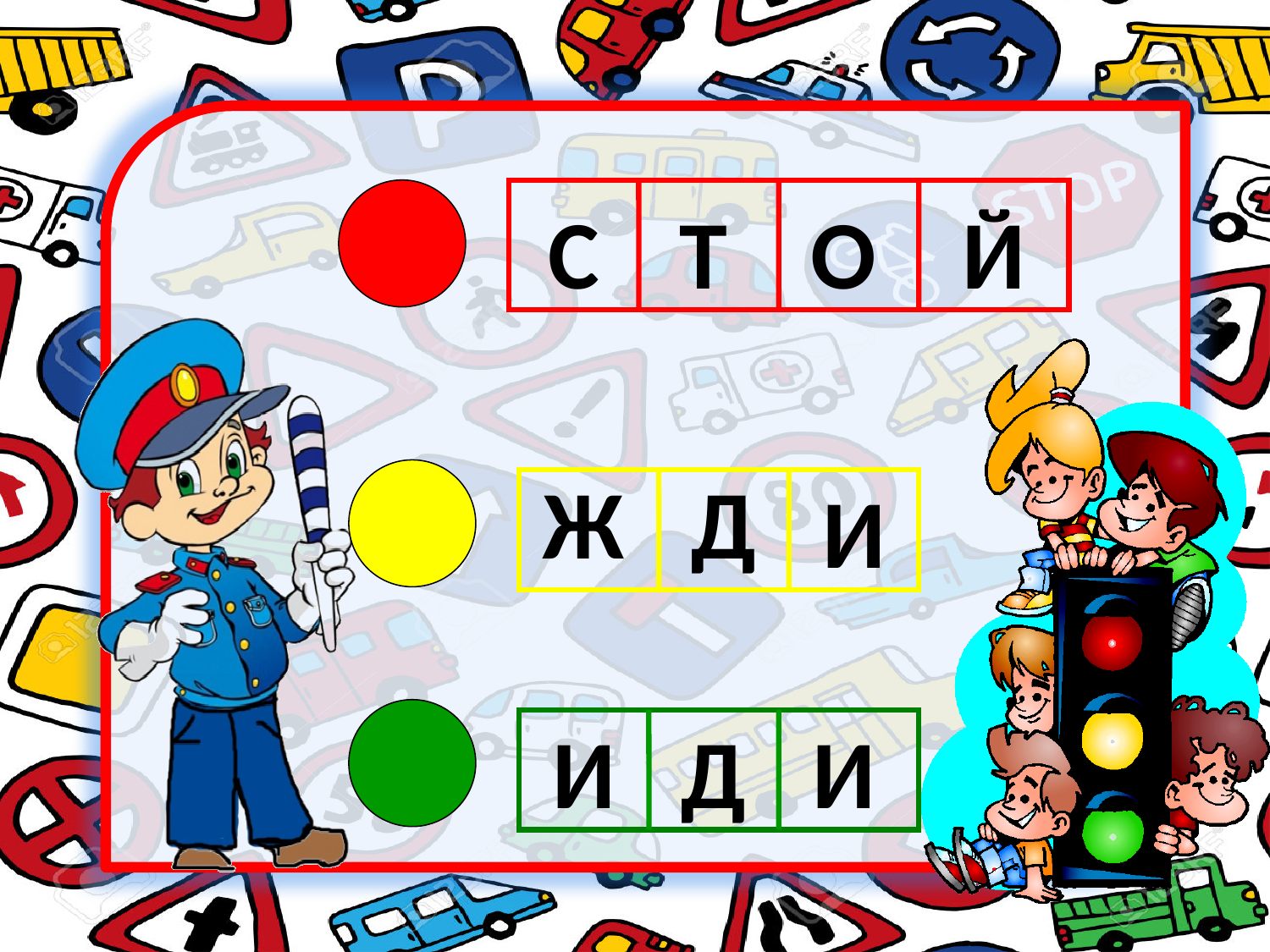

С
Т
О
Й

Ж
Д

И

И

Д

И